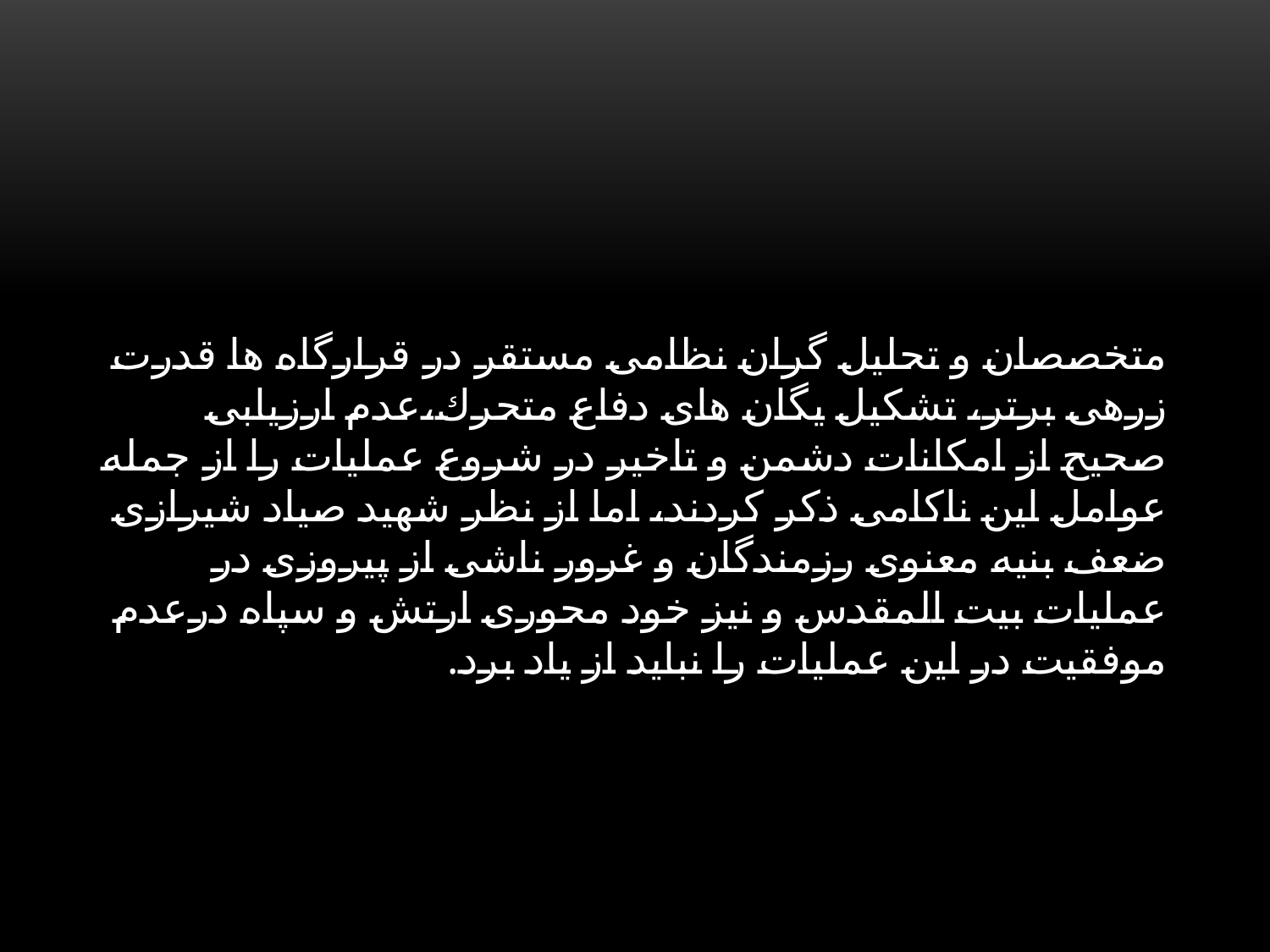

متخصصان و تحليل گران نظامى مستقر در قرارگاه ها قدرت زرهى برتر، تشكيل يگان هاى دفاع متحرك،عدم ارزيابى صحيح از امكانات دشمن و تاخير در شروع عمليات را از جمله عوامل اين ناكامى ذكر كردند، اما از نظر شهيد صياد شيرازى ضعف بنيه معنوى رزمندگان و غرور ناشى از پيروزى در عمليات بيت المقدس و نيز خود محورى ارتش و سپاه درعدم موفقيت در اين عمليات را نبايد از ياد برد.